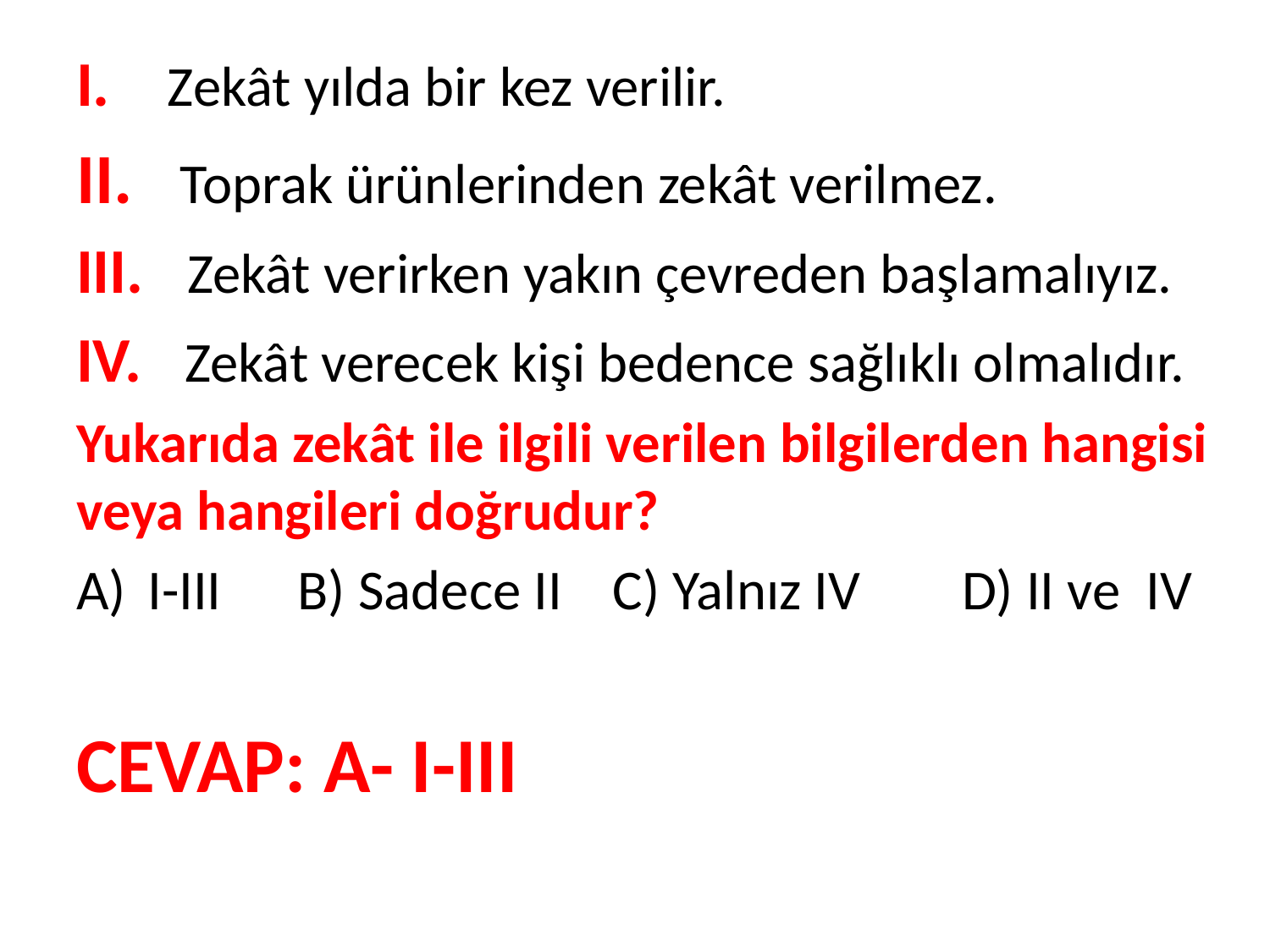

I.    Zekât yılda bir kez verilir.
II.   Toprak ürünlerinden zekât verilmez.
III.   Zekât verirken yakın çevreden başlamalıyız.
IV.   Zekât verecek kişi bedence sağlıklı olmalıdır.
Yukarıda zekât ile ilgili verilen bilgilerden hangisi veya hangileri doğrudur?
I-III      B) Sadece II    C) Yalnız IV        D) II ve  IV

CEVAP: A- I-III